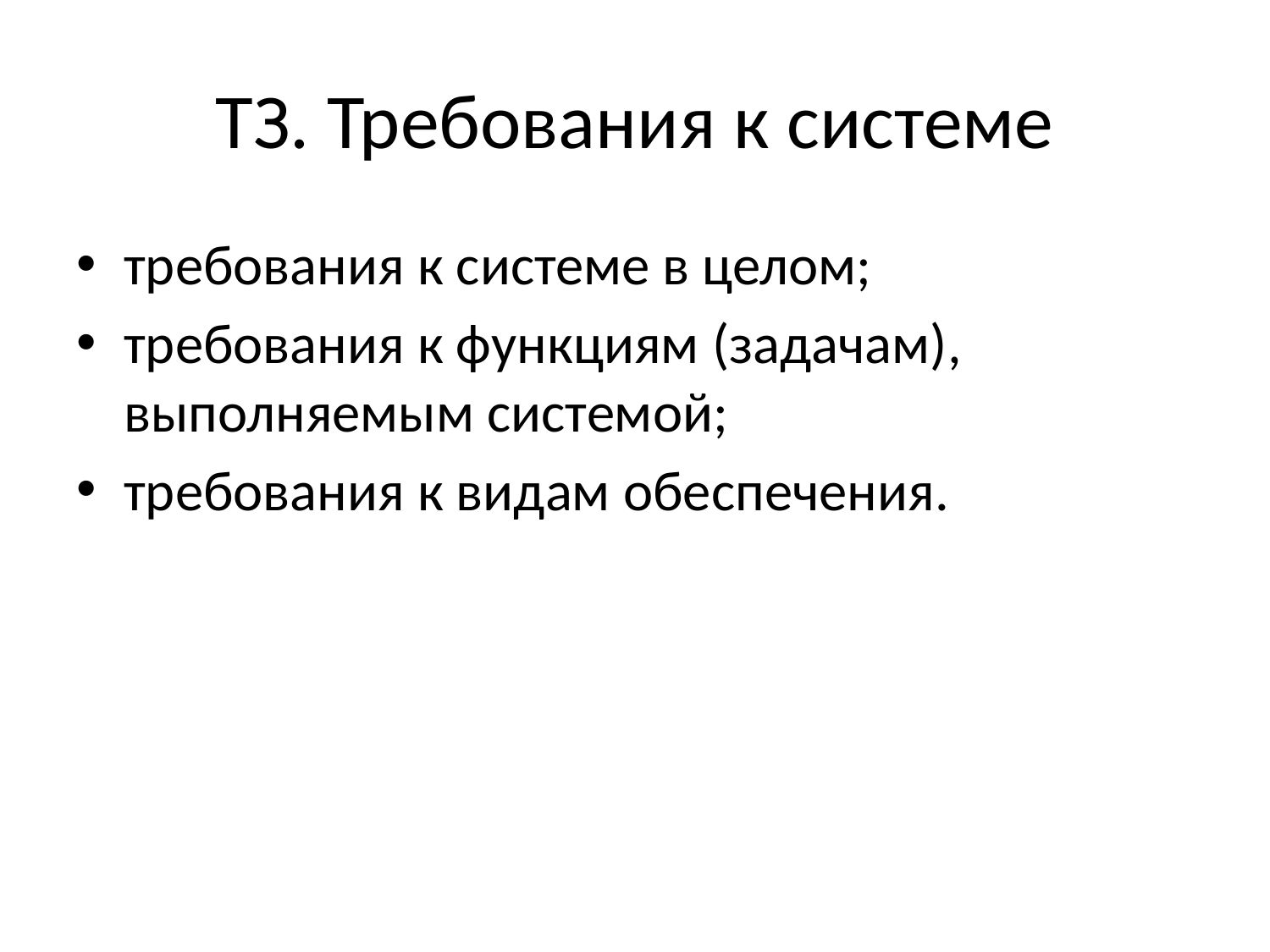

# ТЗ. Требования к системе
требования к системе в целом;
требования к функциям (задачам), выполняемым системой;
требования к видам обеспечения.